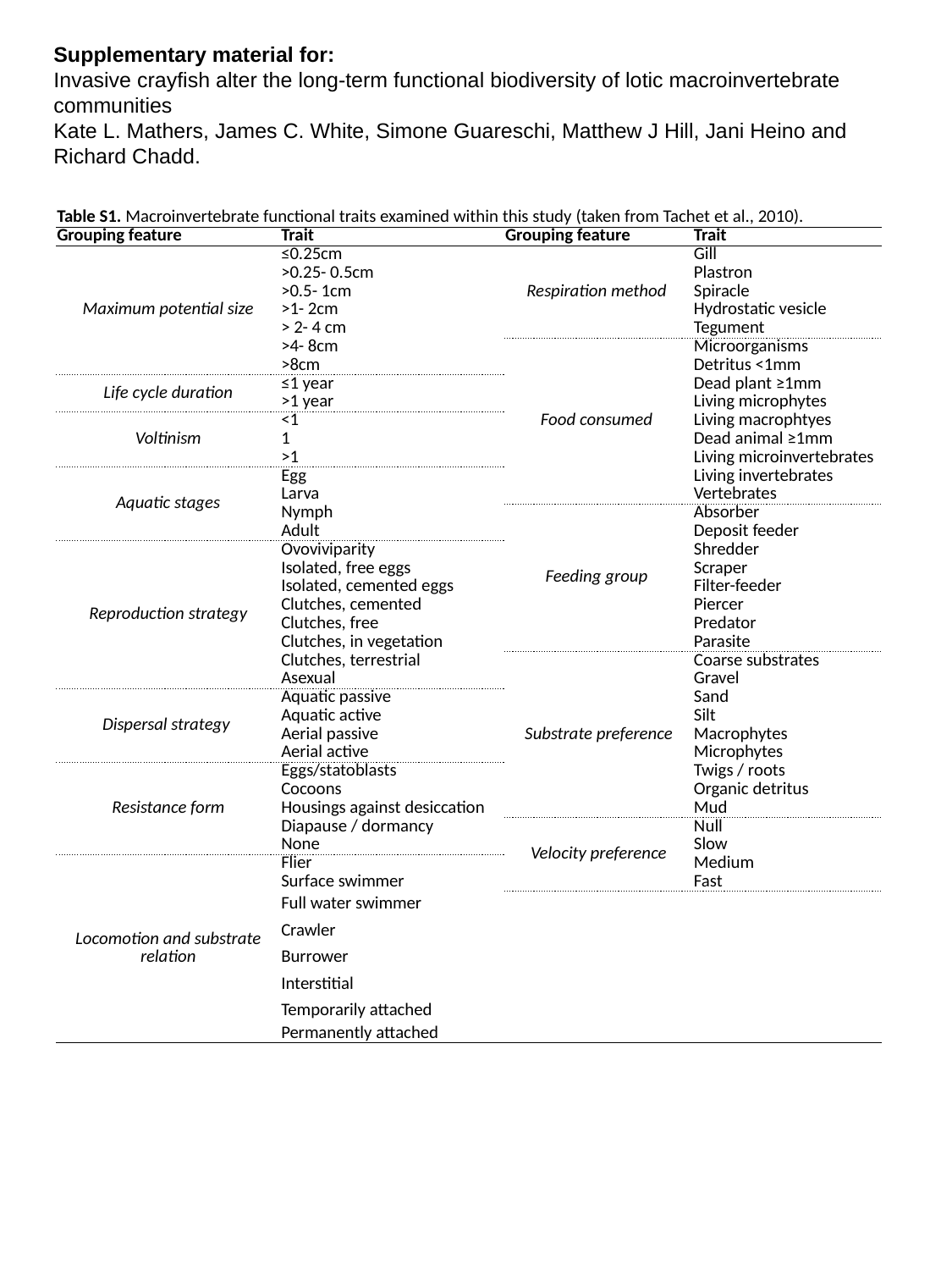

Supplementary material for:
Invasive crayfish alter the long-term functional biodiversity of lotic macroinvertebrate communities
Kate L. Mathers, James C. White, Simone Guareschi, Matthew J Hill, Jani Heino and Richard Chadd.

| Table S1. Macroinvertebrate functional traits examined within this study (taken from Tachet et al., 2010). |  |  |  |
| --- | --- | --- | --- |
| Grouping feature | Trait | Grouping feature | Trait |
| Maximum potential size | ≤0.25cm | Respiration method | Gill |
|  | >0.25- 0.5cm |  | Plastron |
|  | >0.5- 1cm |  | Spiracle |
|  | >1- 2cm |  | Hydrostatic vesicle |
|  | > 2- 4 cm |  | Tegument |
|  | >4- 8cm | Food consumed | Microorganisms |
|  | >8cm |  | Detritus <1mm |
| Life cycle duration | ≤1 year |  | Dead plant ≥1mm |
|  | >1 year |  | Living microphytes |
| Voltinism | <1 |  | Living macrophtyes |
|  | 1 |  | Dead animal ≥1mm |
|  | >1 |  | Living microinvertebrates |
| Aquatic stages | Egg |  | Living invertebrates |
|  | Larva |  | Vertebrates |
|  | Nymph | Feeding group | Absorber |
|  | Adult |  | Deposit feeder |
| Reproduction strategy | Ovoviviparity |  | Shredder |
|  | Isolated, free eggs |  | Scraper |
|  | Isolated, cemented eggs |  | Filter-feeder |
|  | Clutches, cemented |  | Piercer |
|  | Clutches, free |  | Predator |
|  | Clutches, in vegetation |  | Parasite |
|  | Clutches, terrestrial | Substrate preference | Coarse substrates |
|  | Asexual |  | Gravel |
| Dispersal strategy | Aquatic passive |  | Sand |
|  | Aquatic active |  | Silt |
|  | Aerial passive |  | Macrophytes |
|  | Aerial active |  | Microphytes |
| Resistance form | Eggs/statoblasts |  | Twigs / roots |
|  | Cocoons |  | Organic detritus |
|  | Housings against desiccation |  | Mud |
|  | Diapause / dormancy | Velocity preference | Null |
|  | None |  | Slow |
| Locomotion and substrate relation | Flier |  | Medium |
|  | Surface swimmer |  | Fast |
|  | Full water swimmer |  |  |
|  | Crawler |  |  |
|  | Burrower |  |  |
|  | Interstitial |  |  |
|  | Temporarily attached |  |  |
|  | Permanently attached |  |  |